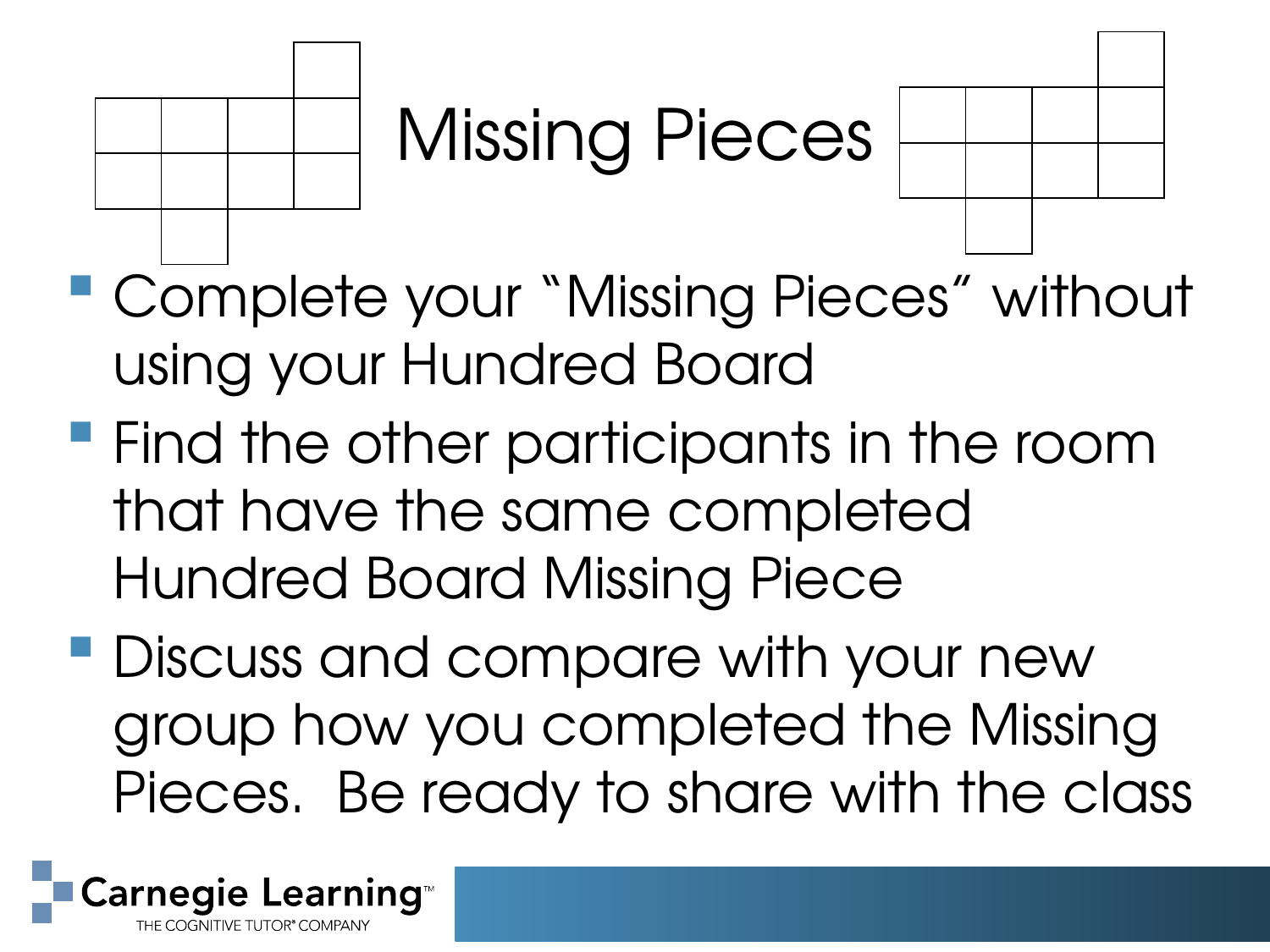

|  |  |  |  |
| --- | --- | --- | --- |
|  |  |  |  |
|  |  |  |  |
|  |  |  |  |
|  |  |  |  |
| --- | --- | --- | --- |
|  |  |  |  |
|  |  |  |  |
|  |  |  |  |
Missing Pieces
Complete your “Missing Pieces” without using your Hundred Board
Find the other participants in the room that have the same completed Hundred Board Missing Piece
Discuss and compare with your new group how you completed the Missing Pieces.  Be ready to share with the class